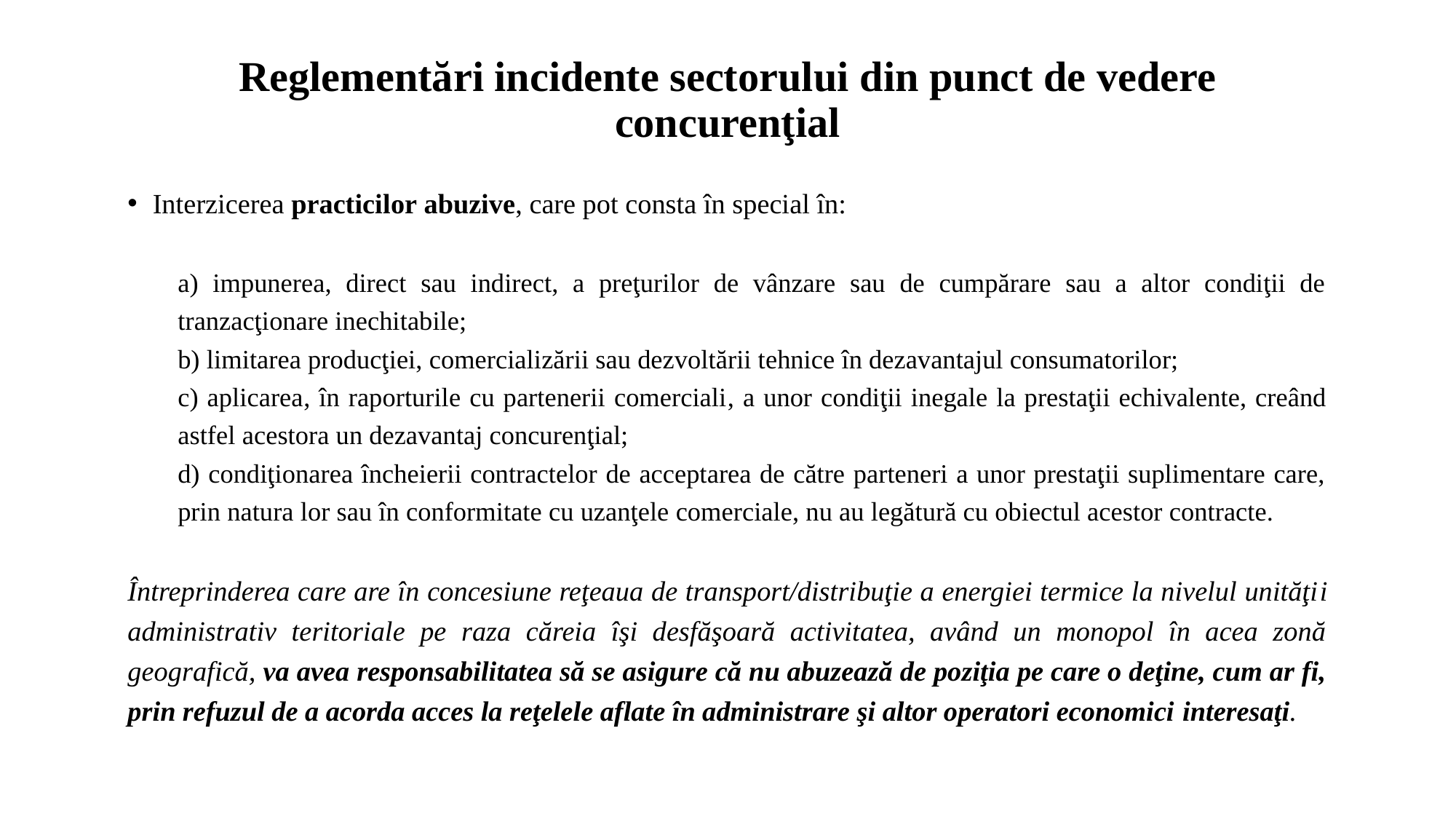

Reglementări incidente sectorului din punct de vedere concurenţial

Interzicerea practicilor abuzive, care pot consta în special în:

a) impunerea, direct sau indirect, a preţurilor de vânzare sau de cumpărare sau a altor condiţii de tranzacţionare inechitabile;
b) limitarea producţiei, comercializării sau dezvoltării tehnice în dezavantajul consumatorilor;
c) aplicarea, în raporturile cu partenerii comerciali, a unor condiţii inegale la prestaţii echivalente, creând astfel acestora un dezavantaj concurenţial;
d) condiţionarea încheierii contractelor de acceptarea de către parteneri a unor prestaţii suplimentare care, prin natura lor sau în conformitate cu uzanţele comerciale, nu au legătură cu obiectul acestor contracte.

Întreprinderea care are în concesiune reţeaua de transport/distribuţie a energiei termice la nivelul unităţii administrativ teritoriale pe raza căreia îşi desfăşoară activitatea, având un monopol în acea zonă geografică, va avea responsabilitatea să se asigure că nu abuzează de poziţia pe care o deţine, cum ar fi, prin refuzul de a acorda acces la reţelele aflate în administrare şi altor operatori economici interesaţi.